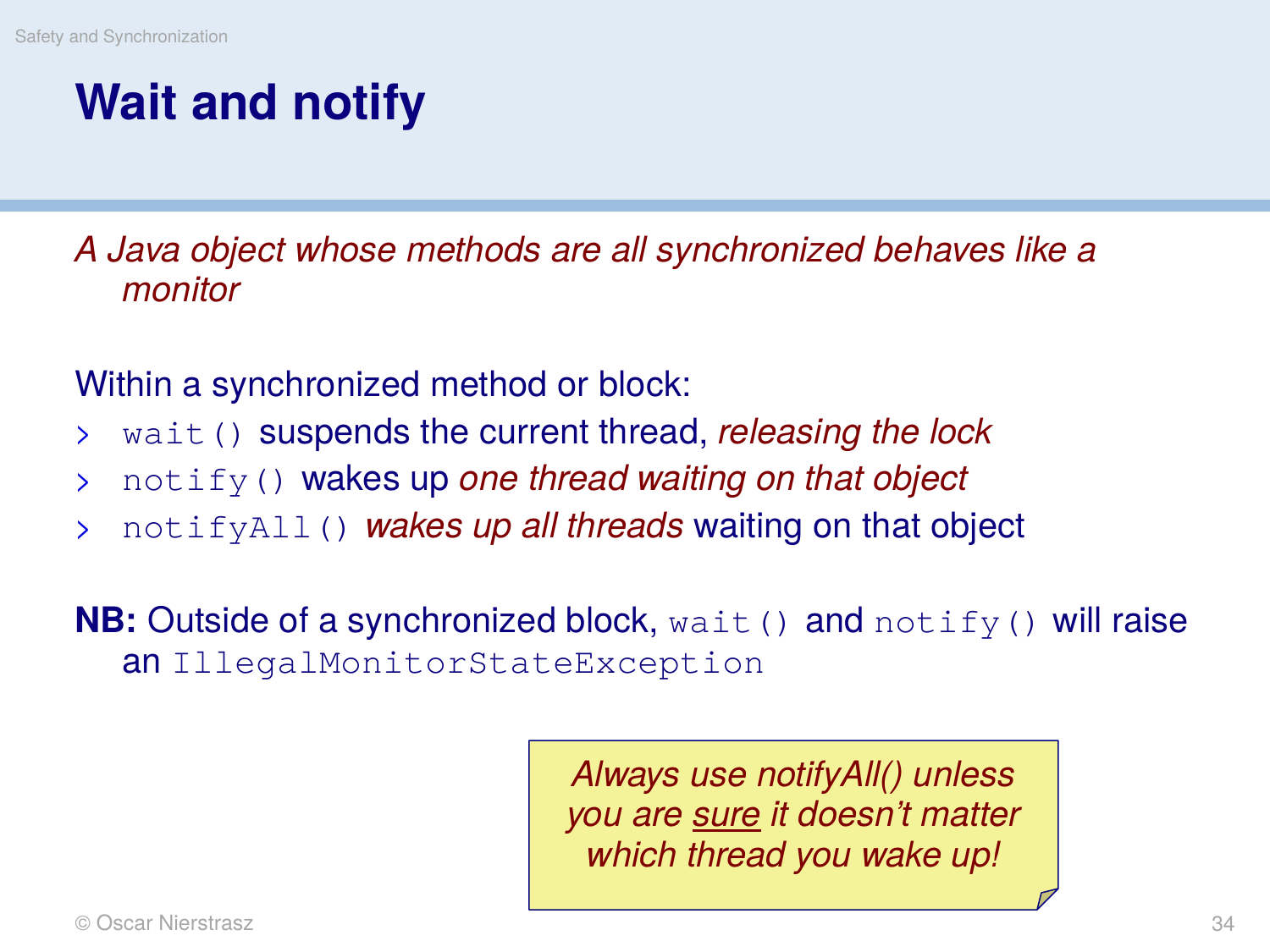

Safety and Synchronization
# Wait and notify
A Java object whose methods are all synchronized behaves like a monitor

Within a synchronized method or block:
wait() suspends the current thread, releasing the lock
notify() wakes up one thread waiting on that object
notifyAll() wakes up all threads waiting on that object

NB: Outside of a synchronized block, wait() and notify() will raise an IllegalMonitorStateException
Always use notifyAll() unless you are sure it doesn’t matter which thread you wake up!
© Oscar Nierstrasz
34